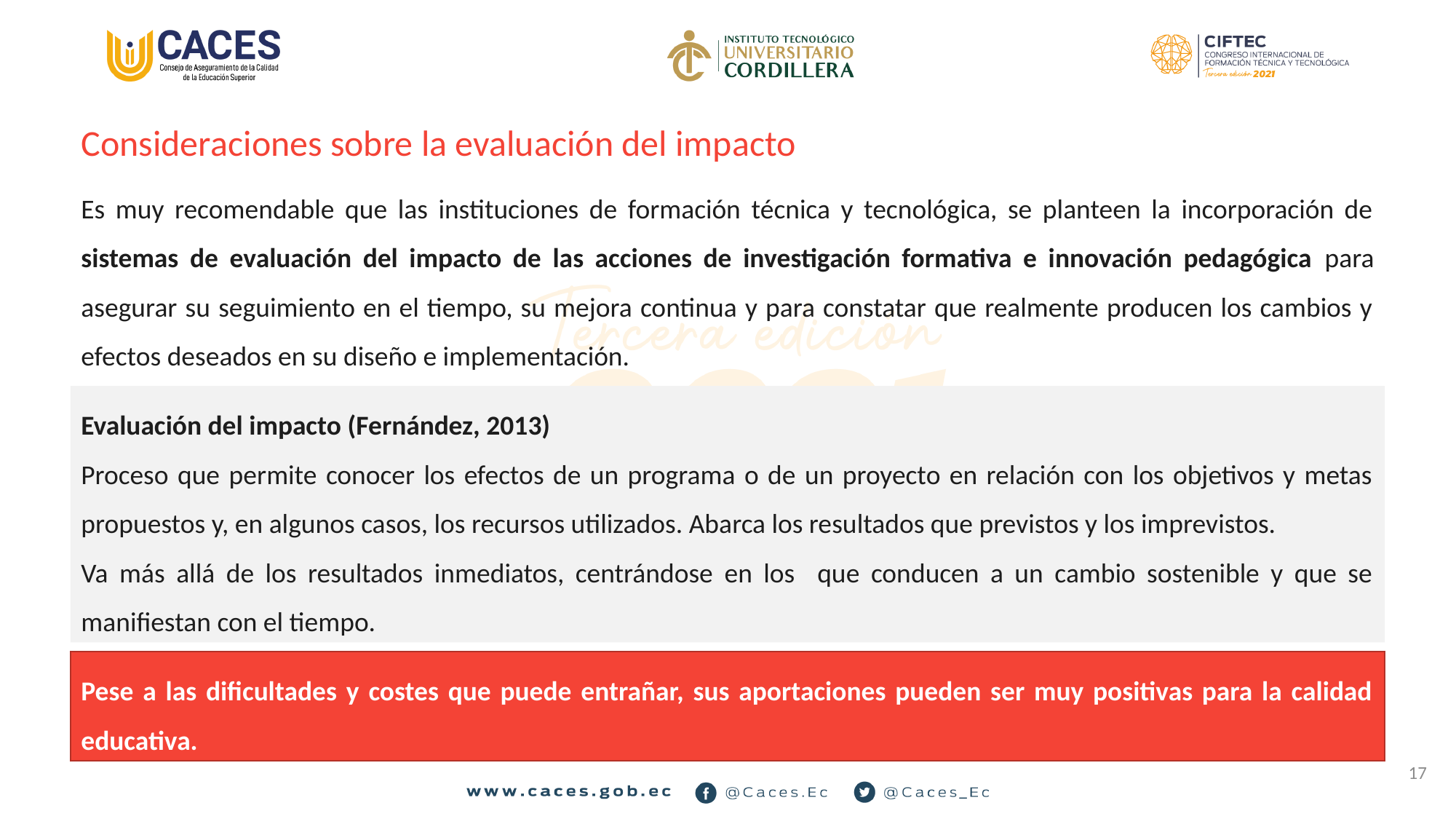

Consideraciones sobre la evaluación del impacto
Es muy recomendable que las instituciones de formación técnica y tecnológica, se planteen la incorporación de sistemas de evaluación del impacto de las acciones de investigación formativa e innovación pedagógica para asegurar su seguimiento en el tiempo, su mejora continua y para constatar que realmente producen los cambios y efectos deseados en su diseño e implementación.

Evaluación del impacto (Fernández, 2013)
Proceso que permite conocer los efectos de un programa o de un proyecto en relación con los objetivos y metas propuestos y, en algunos casos, los recursos utilizados. Abarca los resultados que previstos y los imprevistos.
Va más allá de los resultados inmediatos, centrándose en los  que conducen a un cambio sostenible y que se manifiestan con el tiempo.
Pese a las dificultades y costes que puede entrañar, sus aportaciones pueden ser muy positivas para la calidad educativa.
17